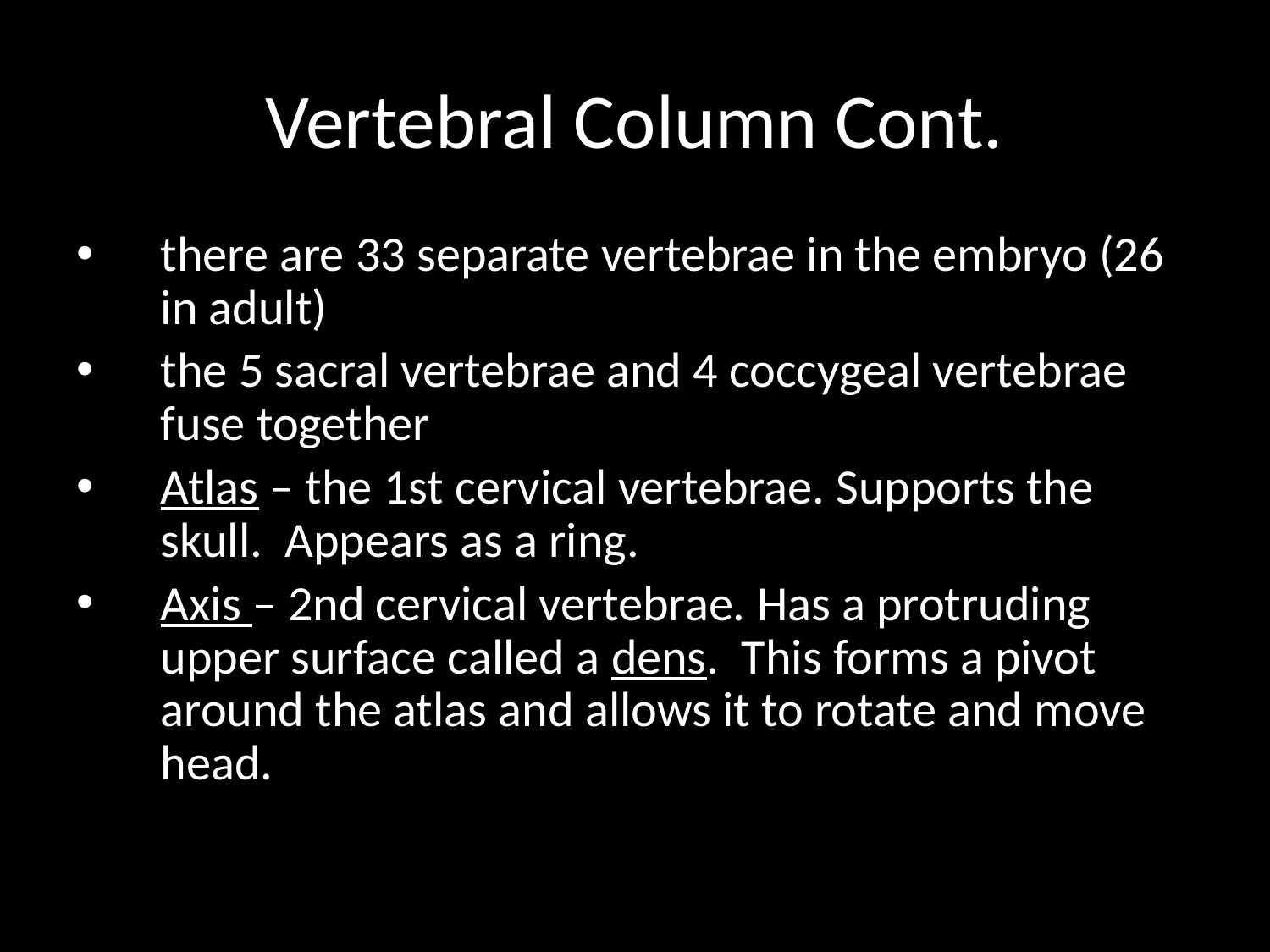

# Vertebral Column Cont.
there are 33 separate vertebrae in the embryo (26 in adult)
the 5 sacral vertebrae and 4 coccygeal vertebrae fuse together
Atlas – the 1st cervical vertebrae. Supports the skull.  Appears as a ring.
Axis – 2nd cervical vertebrae. Has a protruding upper surface called a dens.  This forms a pivot around the atlas and allows it to rotate and move head.